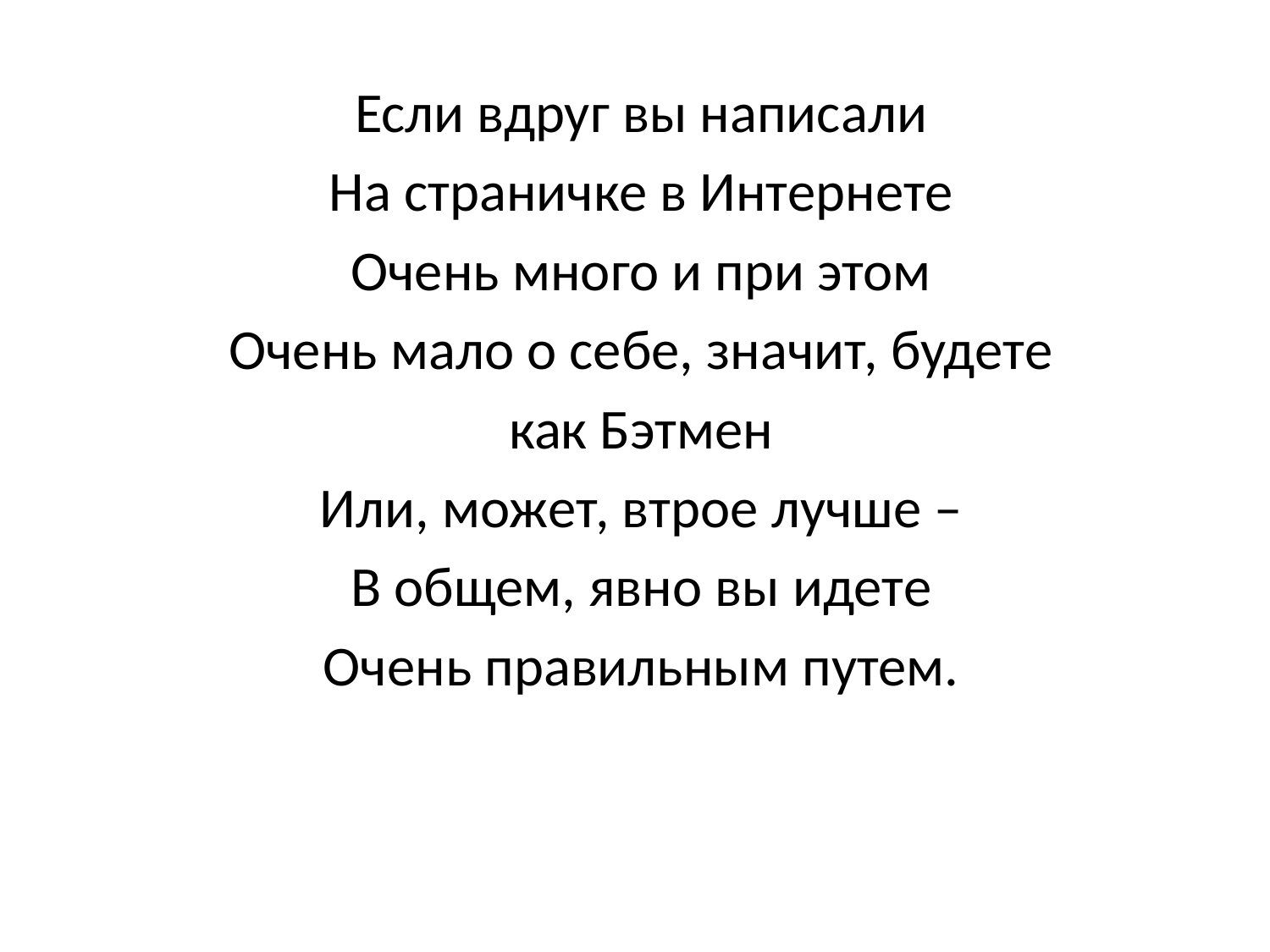

Если вдруг вы написали
 На страничке в Интернете
 Очень много и при этом
 Очень мало о себе, значит, будете
 как Бэтмен
 Или, может, втрое лучше –
 В общем, явно вы идете
 Очень правильным путем.